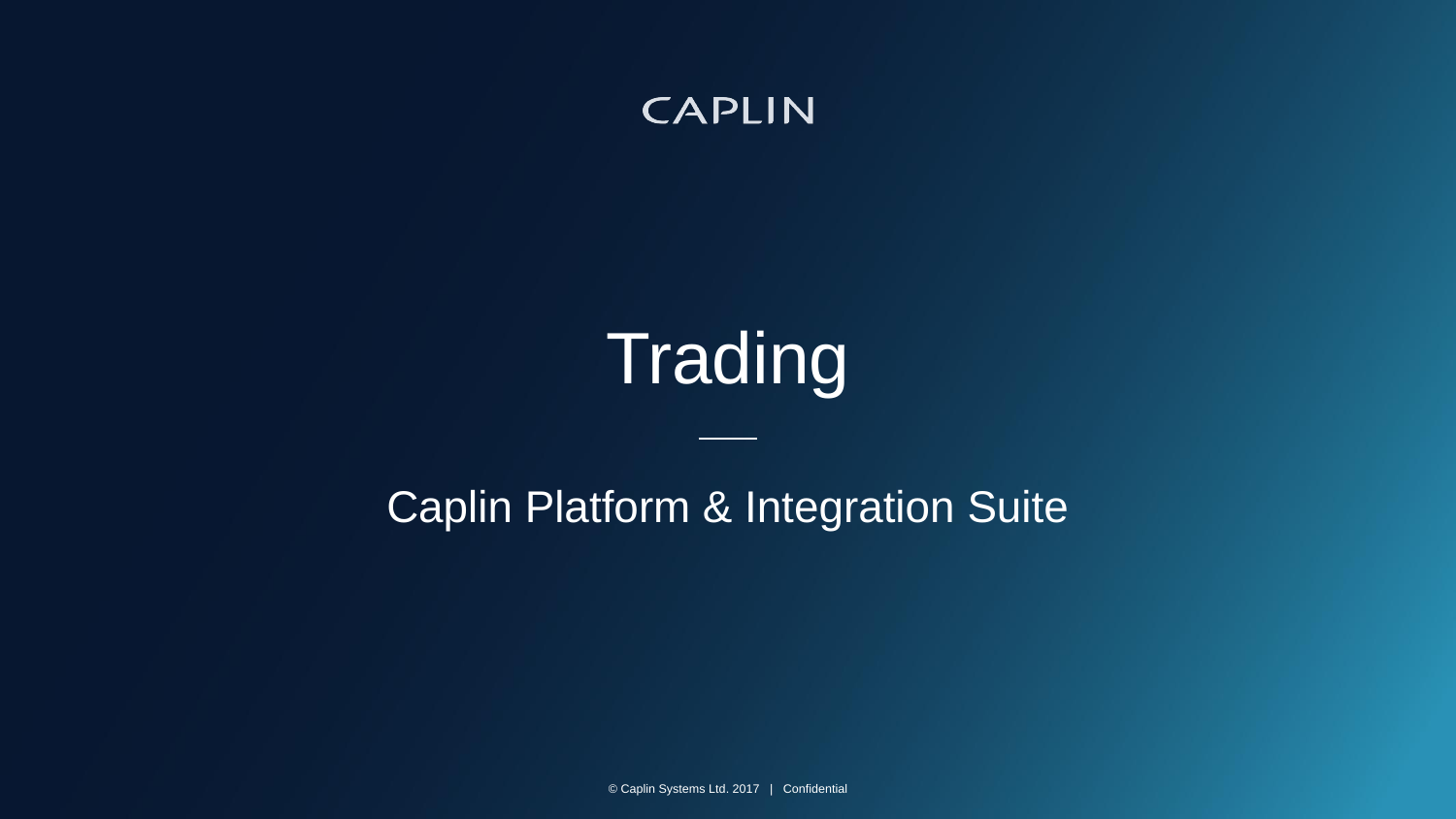

# Trading
Caplin Platform & Integration Suite